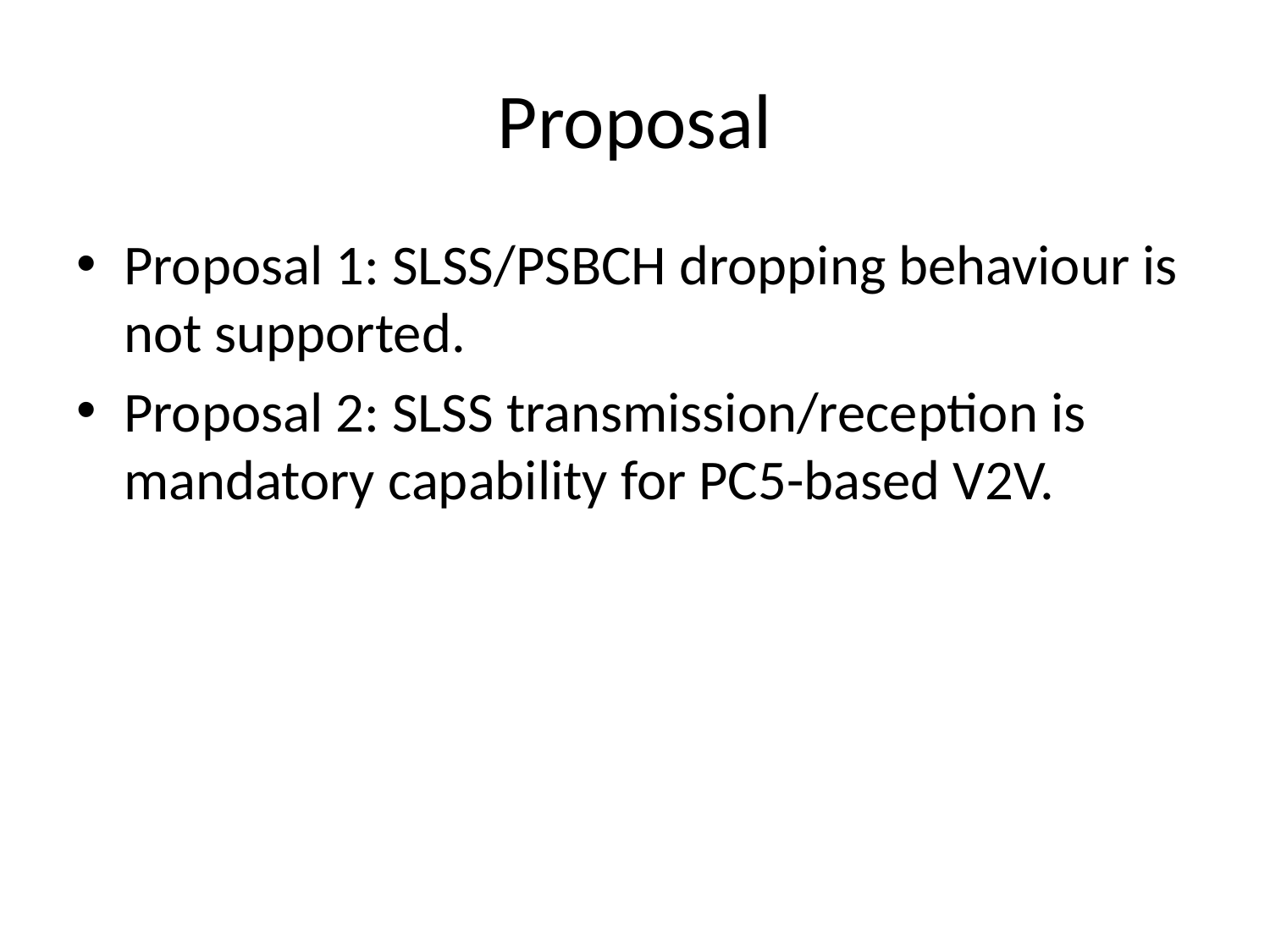

# Proposal
Proposal 1: SLSS/PSBCH dropping behaviour is not supported.
Proposal 2: SLSS transmission/reception is mandatory capability for PC5-based V2V.